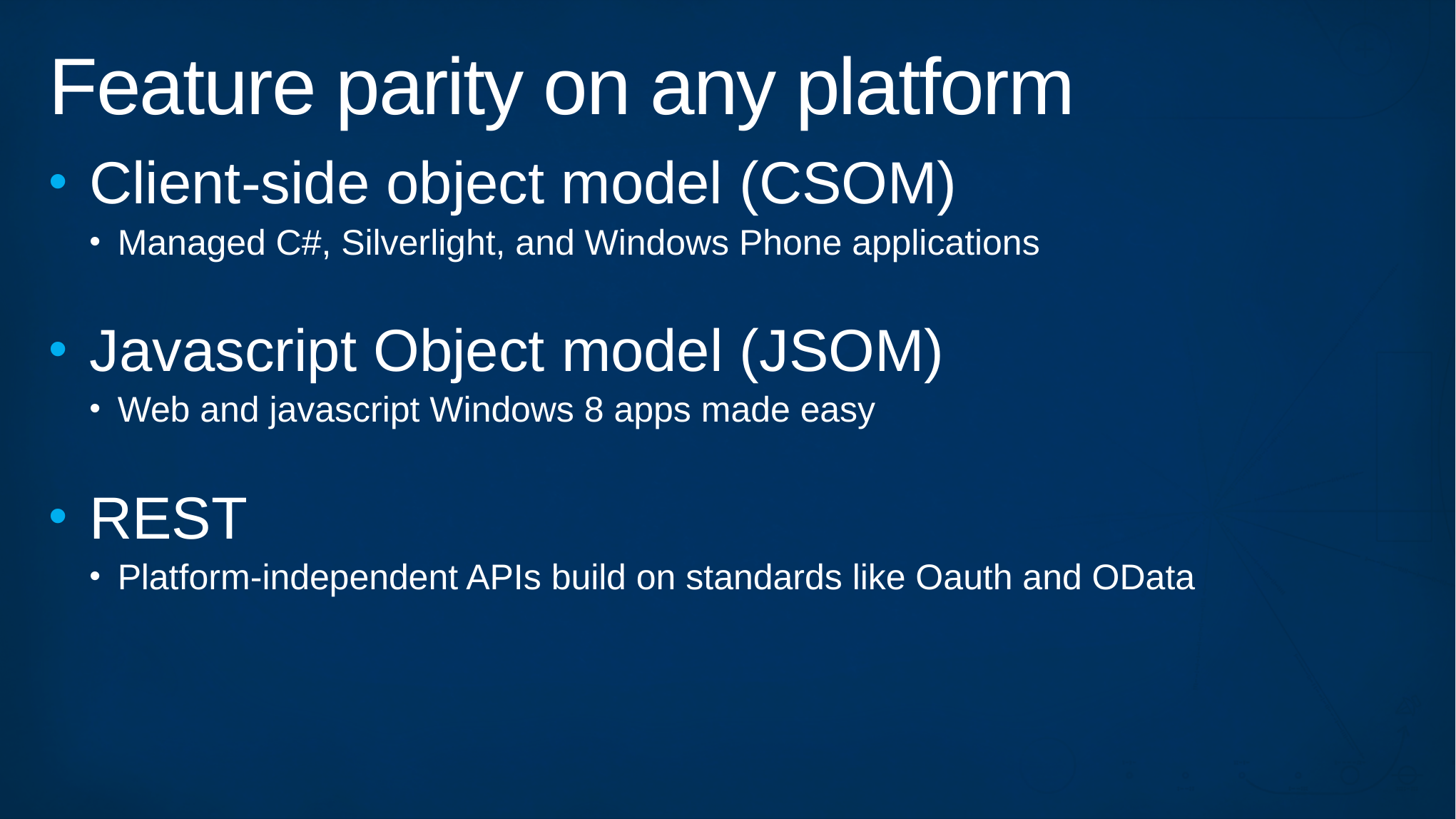

# Feature parity on any platform
Client-side object model (CSOM)
Managed C#, Silverlight, and Windows Phone applications

Javascript Object model (JSOM)
Web and javascript Windows 8 apps made easy

REST
Platform-independent APIs build on standards like Oauth and OData